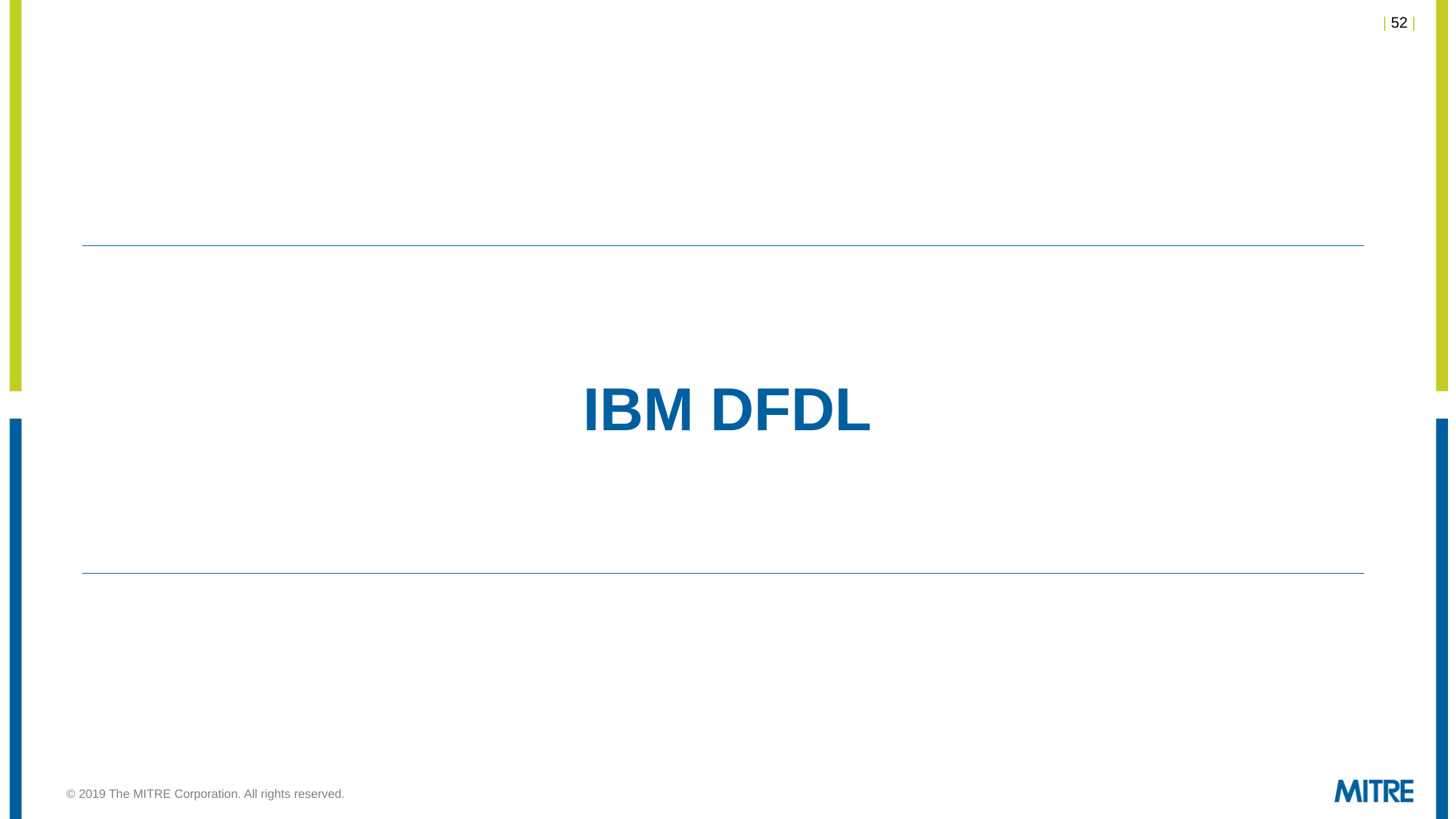

# IBM DFDL
© 2019 The MITRE Corporation. All rights reserved.